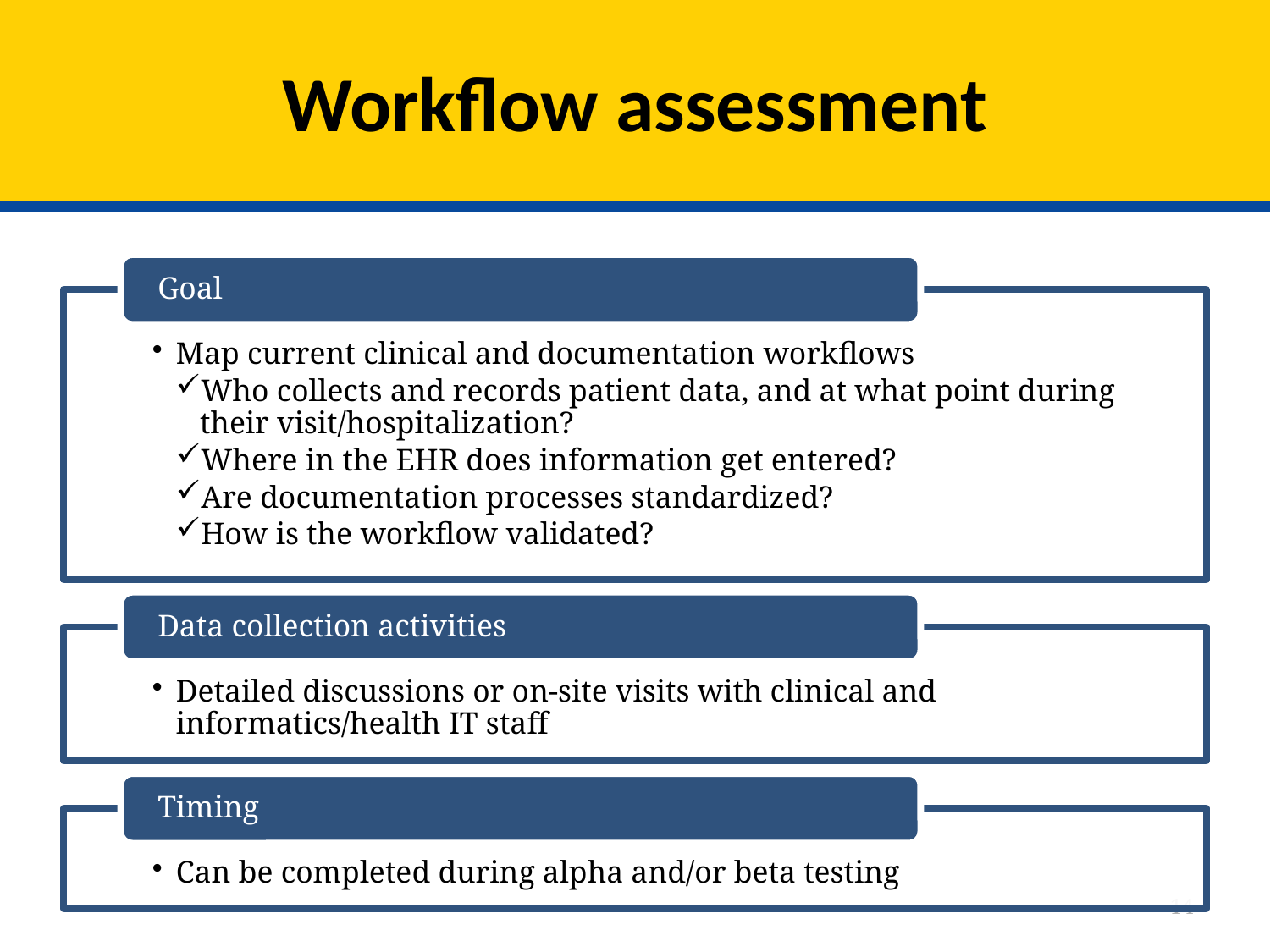

# Workflow assessment
Map current clinical and documentation workflows
Who collects and records patient data, and at what point during their visit/hospitalization?
Where in the EHR does information get entered?
Are documentation processes standardized?
How is the workflow validated?
Goal
Detailed discussions or on-site visits with clinical and informatics/health IT staff
Data collection activities
Can be completed during alpha and/or beta testing
Timing
14